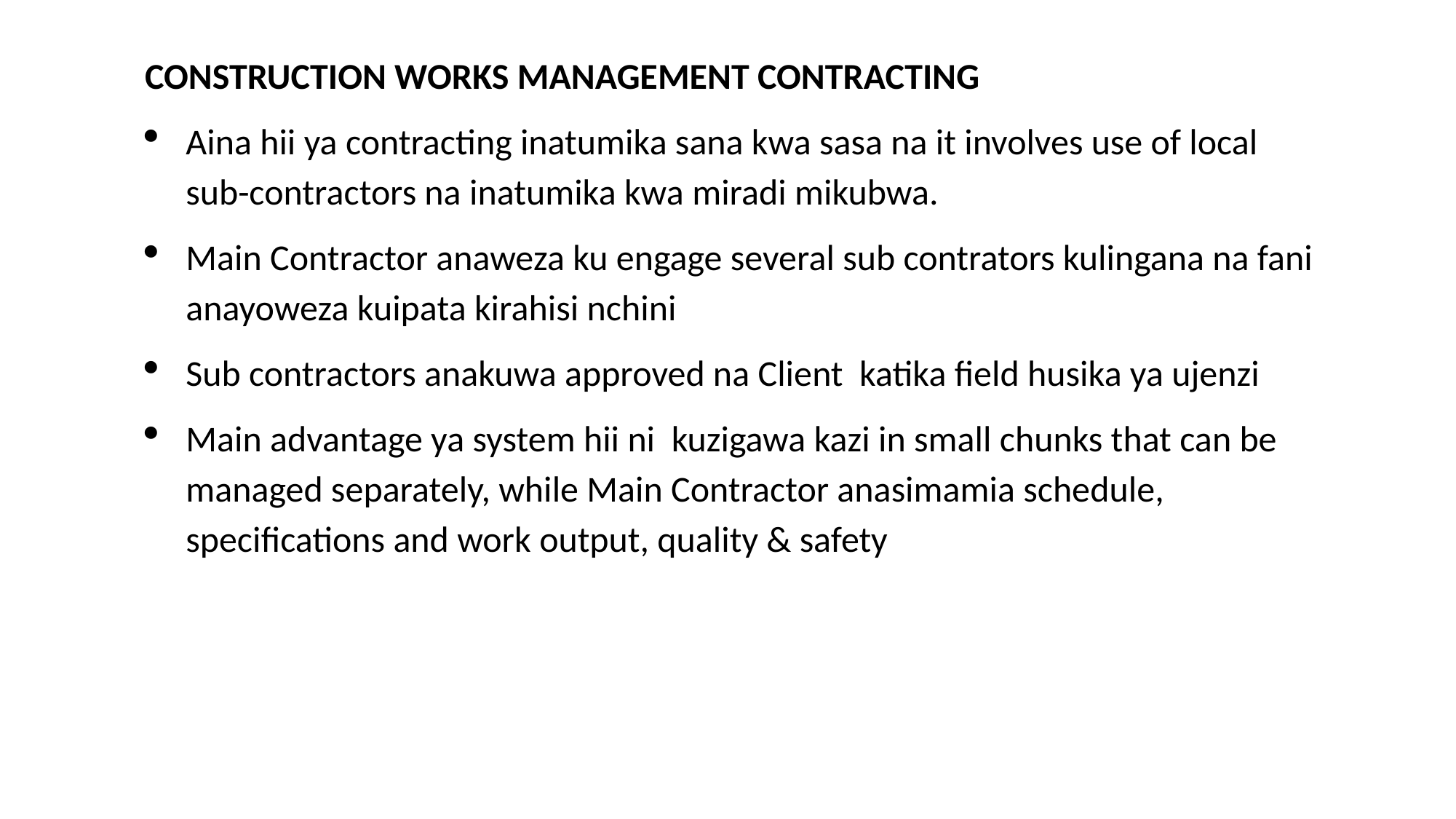

CONSTRUCTION WORKS MANAGEMENT CONTRACTING
Aina hii ya contracting inatumika sana kwa sasa na it involves use of local sub-contractors na inatumika kwa miradi mikubwa.
Main Contractor anaweza ku engage several sub contrators kulingana na fani anayoweza kuipata kirahisi nchini
Sub contractors anakuwa approved na Client  katika field husika ya ujenzi
Main advantage ya system hii ni  kuzigawa kazi in small chunks that can be managed separately, while Main Contractor anasimamia schedule, specifications and work output, quality & safety